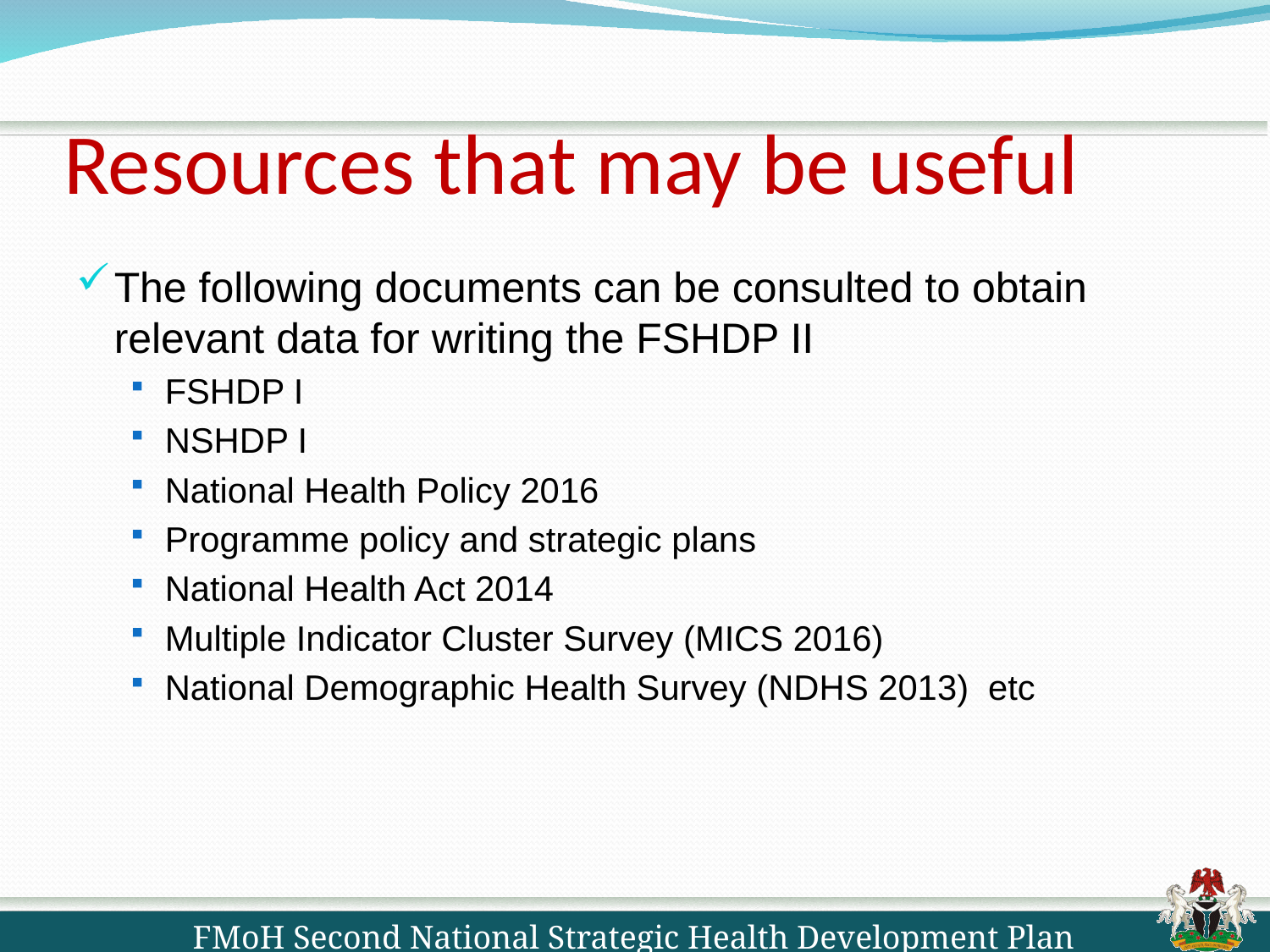

# Resources that may be useful
The following documents can be consulted to obtain relevant data for writing the FSHDP II
FSHDP I
NSHDP I
National Health Policy 2016
Programme policy and strategic plans
National Health Act 2014
Multiple Indicator Cluster Survey (MICS 2016)
National Demographic Health Survey (NDHS 2013)  etc